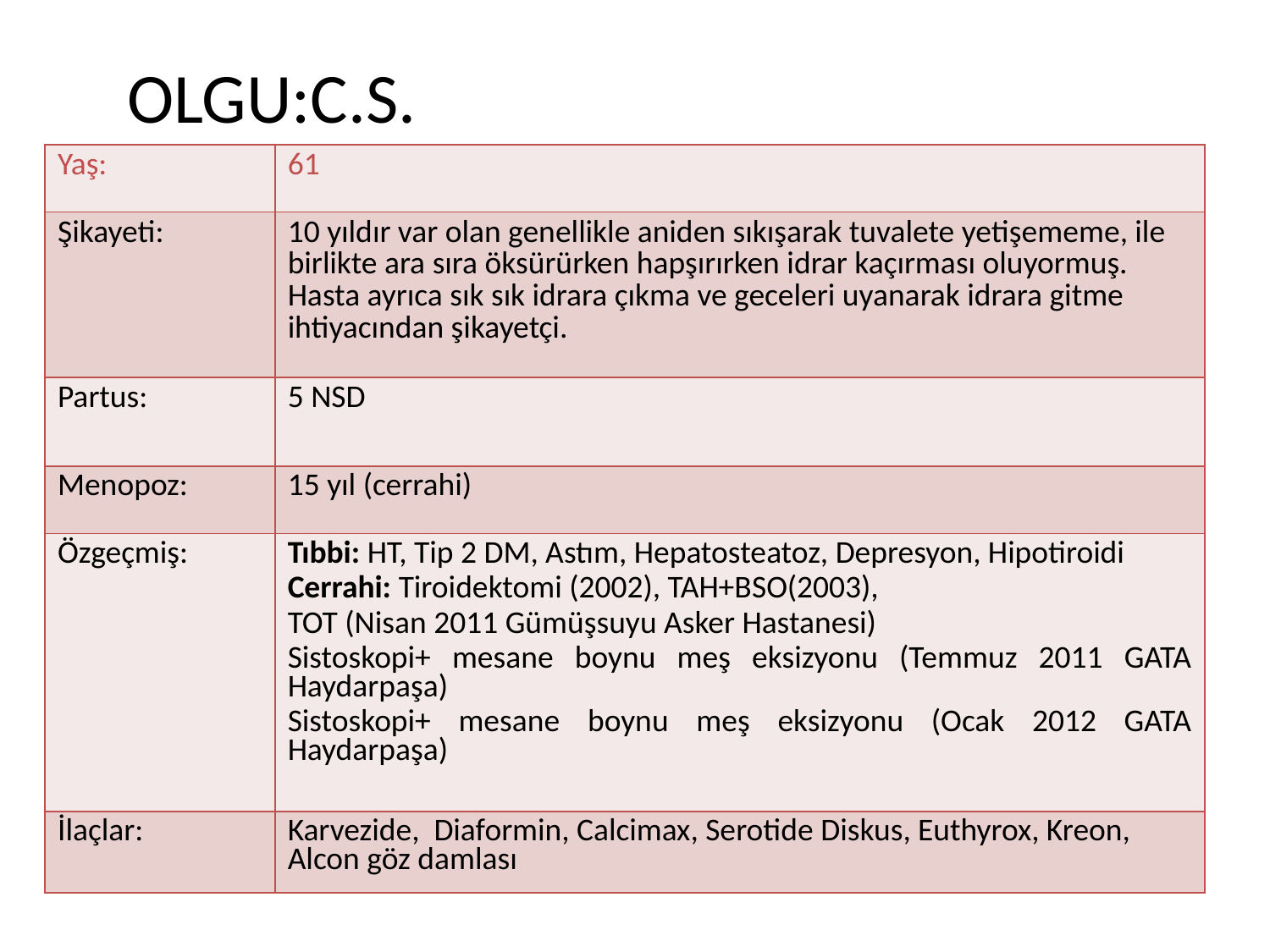

OLGU:C.S.
| Yaş: | 61 |
| --- | --- |
| Şikayeti: | 10 yıldır var olan genellikle aniden sıkışarak tuvalete yetişememe, ile birlikte ara sıra öksürürken hapşırırken idrar kaçırması oluyormuş. Hasta ayrıca sık sık idrara çıkma ve geceleri uyanarak idrara gitme ihtiyacından şikayetçi. |
| Partus: | 5 NSD |
| Menopoz: | 15 yıl (cerrahi) |
| Özgeçmiş: | Tıbbi: HT, Tip 2 DM, Astım, Hepatosteatoz, Depresyon, Hipotiroidi Cerrahi: Tiroidektomi (2002), TAH+BSO(2003), TOT (Nisan 2011 Gümüşsuyu Asker Hastanesi) Sistoskopi+ mesane boynu meş eksizyonu (Temmuz 2011 GATA Haydarpaşa) Sistoskopi+ mesane boynu meş eksizyonu (Ocak 2012 GATA Haydarpaşa) |
| İlaçlar: | Karvezide, Diaformin, Calcimax, Serotide Diskus, Euthyrox, Kreon, Alcon göz damlası |